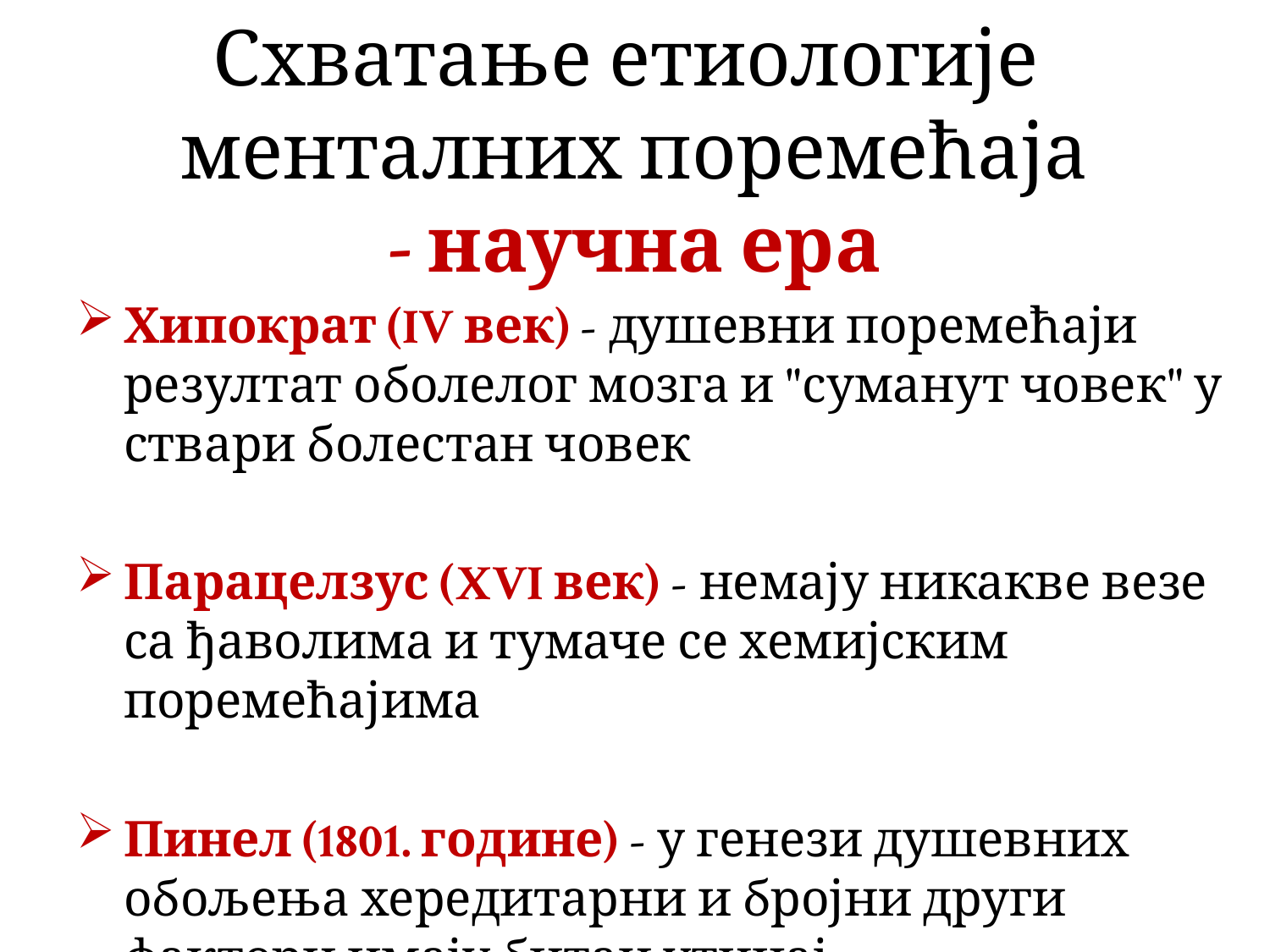

# Схватање етиологије менталних поремећаја - научна ера
Хипократ (IV век) - душевни поремећаји резултат оболелог мозга и "суманут човек" у ствари болестан човек

Парацелзус (XVI век) - немају никакве везе са ђаволима и тумаче се хемијским поремећајима

Пинел (1801. године) - у генези душевних обољења хередитарни и бројни други фактори имају битан утицај